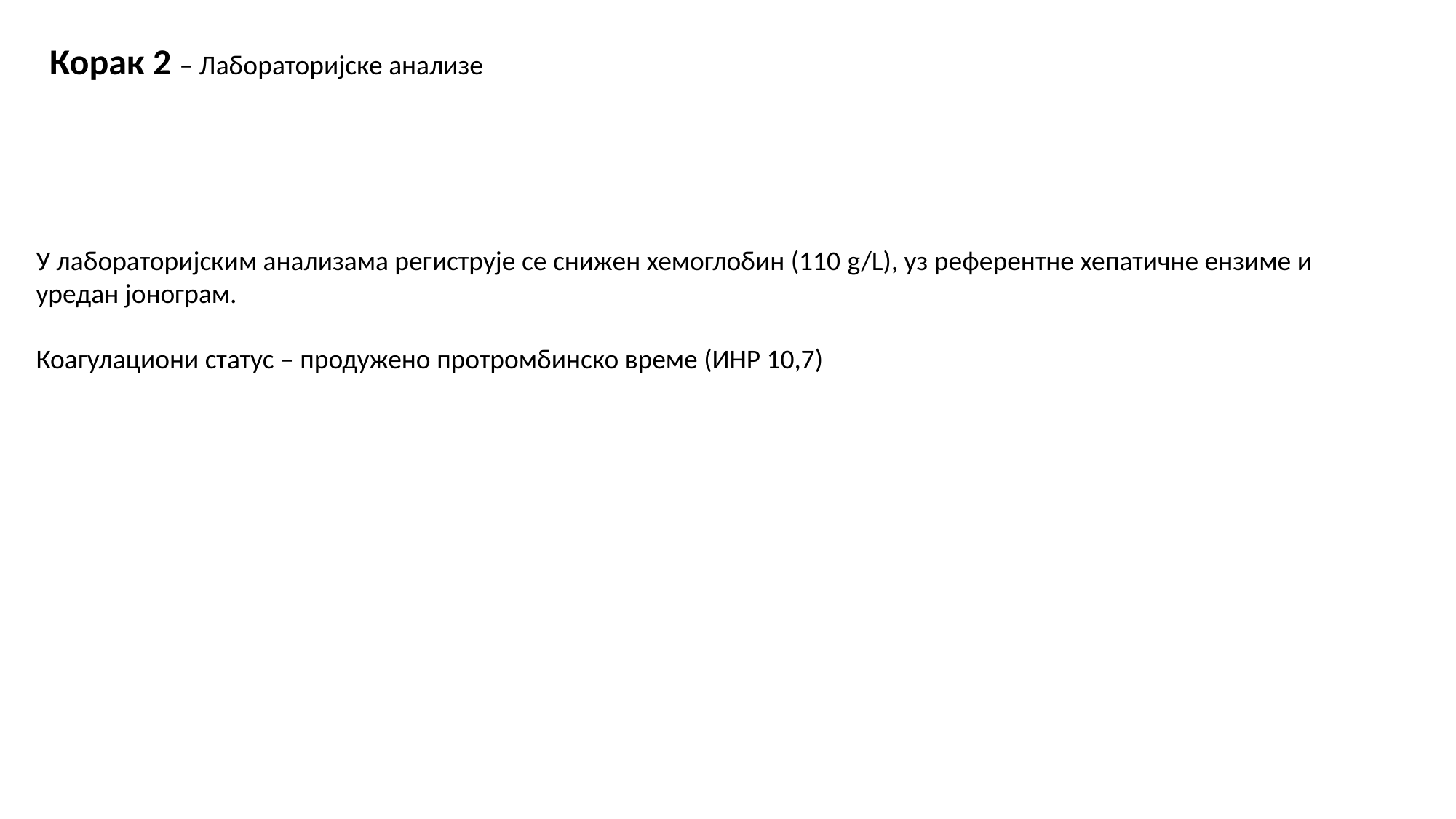

Корак 2 – Лабораторијске анализе
У лабораторијским анализама региструје се снижен хемоглобин (110 g/L), уз референтне хепатичне ензиме и
уредан јонограм.

Коагулациони статус – продужено протромбинско време (ИНР 10,7)